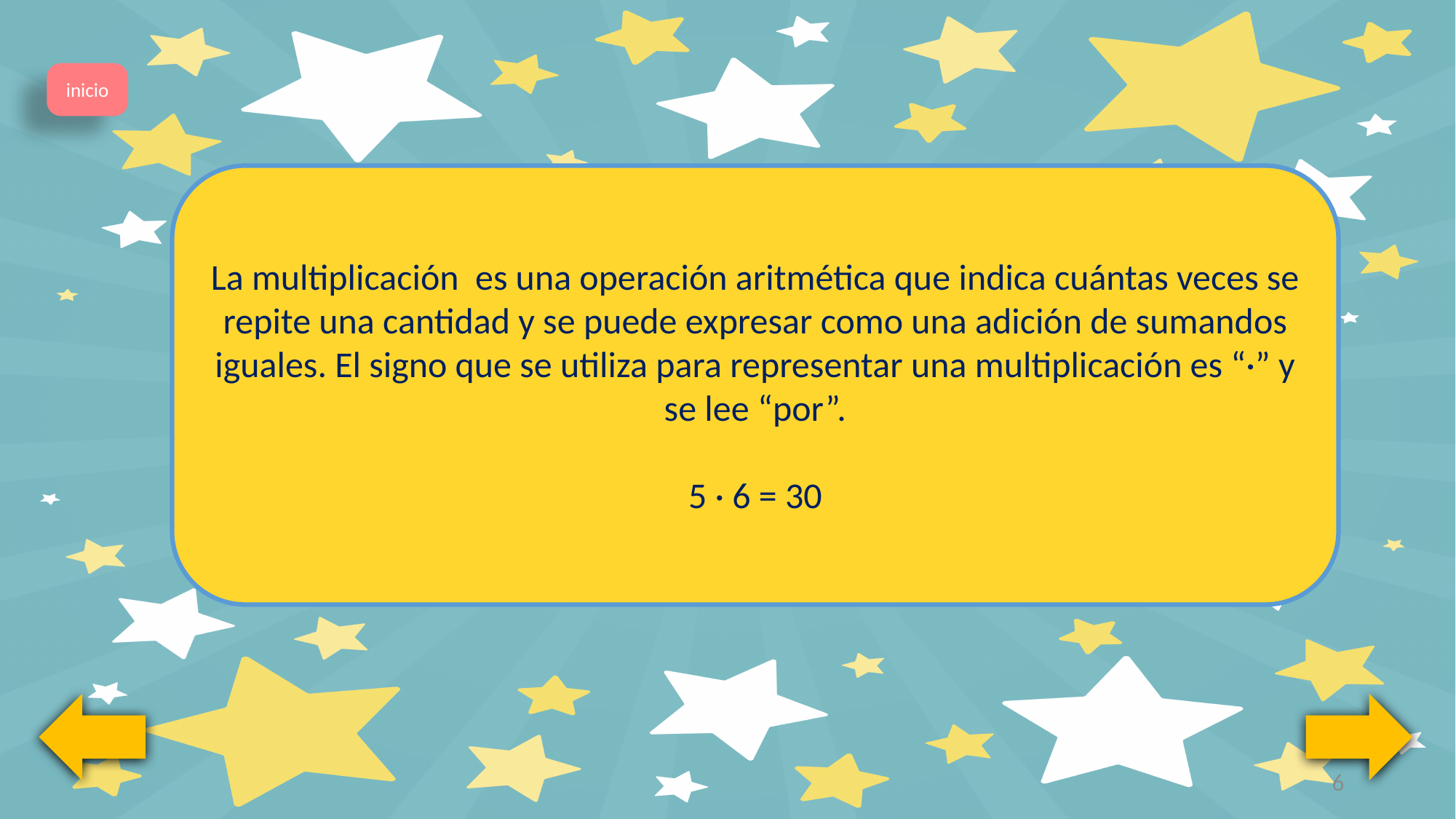

inicio
La multiplicación  es una operación aritmética que indica cuántas veces se repite una cantidad y se puede expresar como una adición de sumandos iguales. El signo que se utiliza para representar una multiplicación es “·” y se lee “por”.

5 · 6 = 30

6